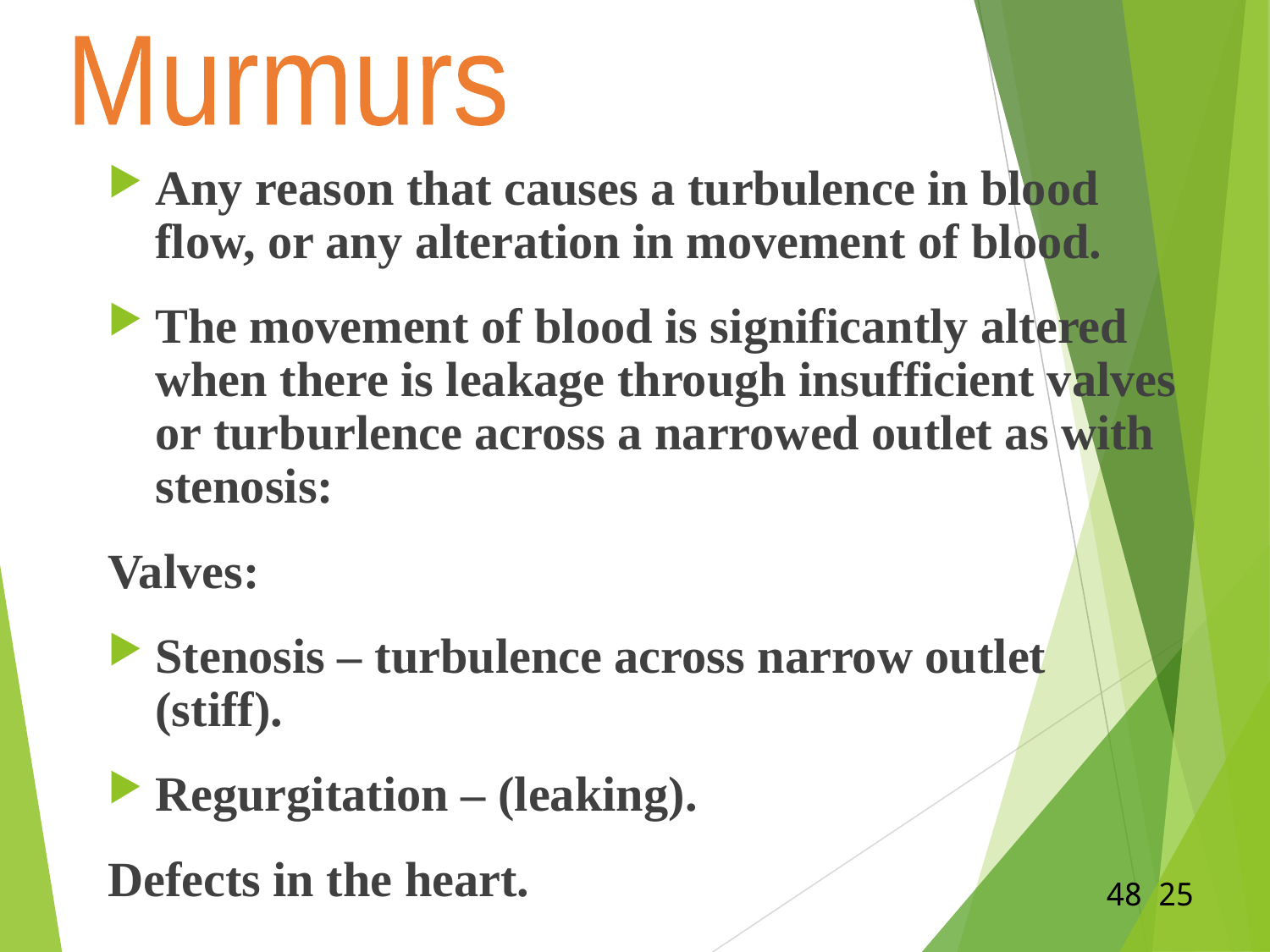

Murmurs
Any reason that causes a turbulence in blood flow, or any alteration in movement of blood.
The movement of blood is significantly altered when there is leakage through insufficient valves or turburlence across a narrowed outlet as with stenosis:
Valves:
Stenosis – turbulence across narrow outlet (stiff).
Regurgitation – (leaking).
Defects in the heart.
25  48